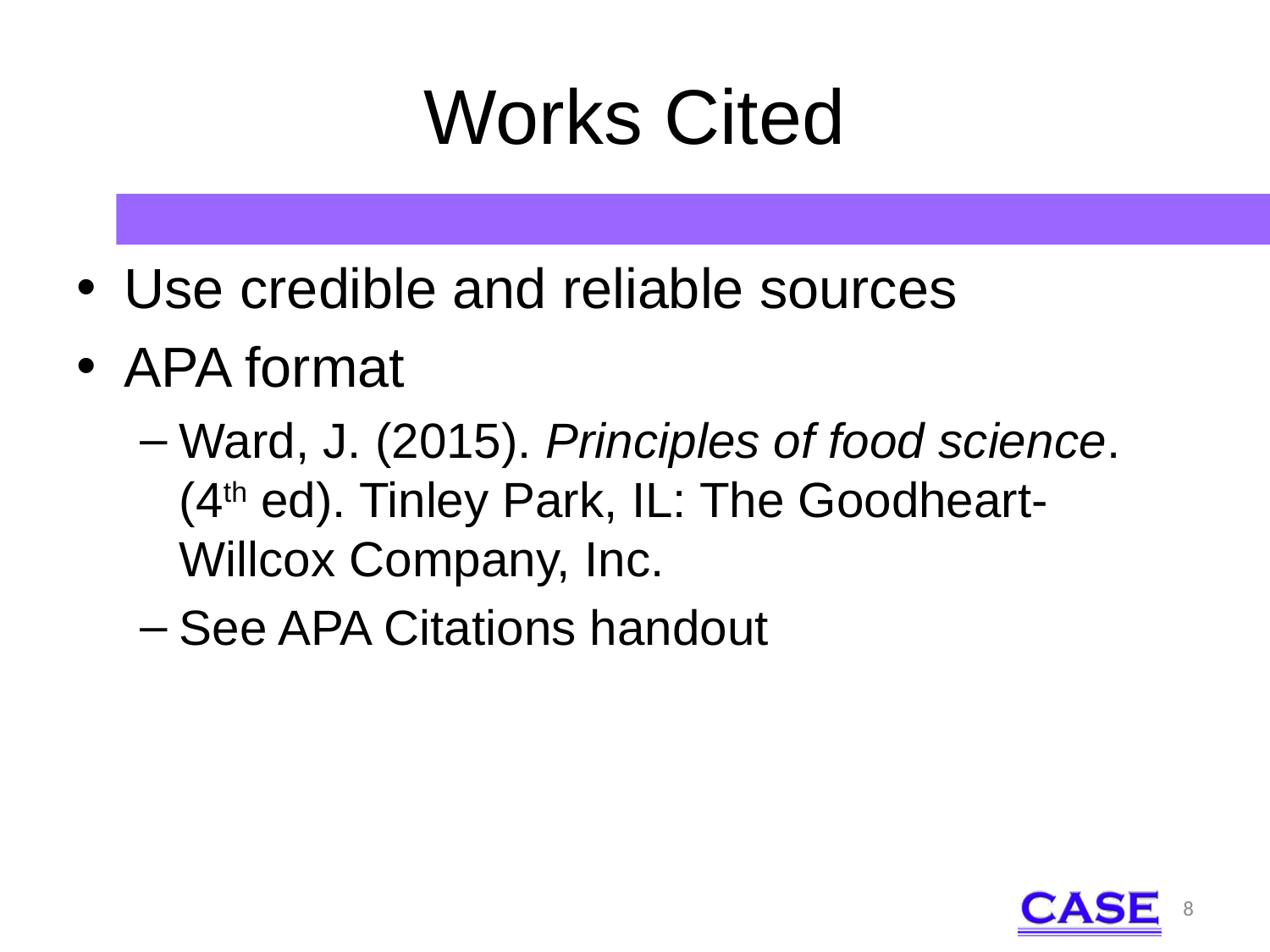

# Works Cited
Use credible and reliable sources
APA format
Ward, J. (2015). Principles of food science. (4th ed). Tinley Park, IL: The Goodheart-Willcox Company, Inc.
See APA Citations handout

8